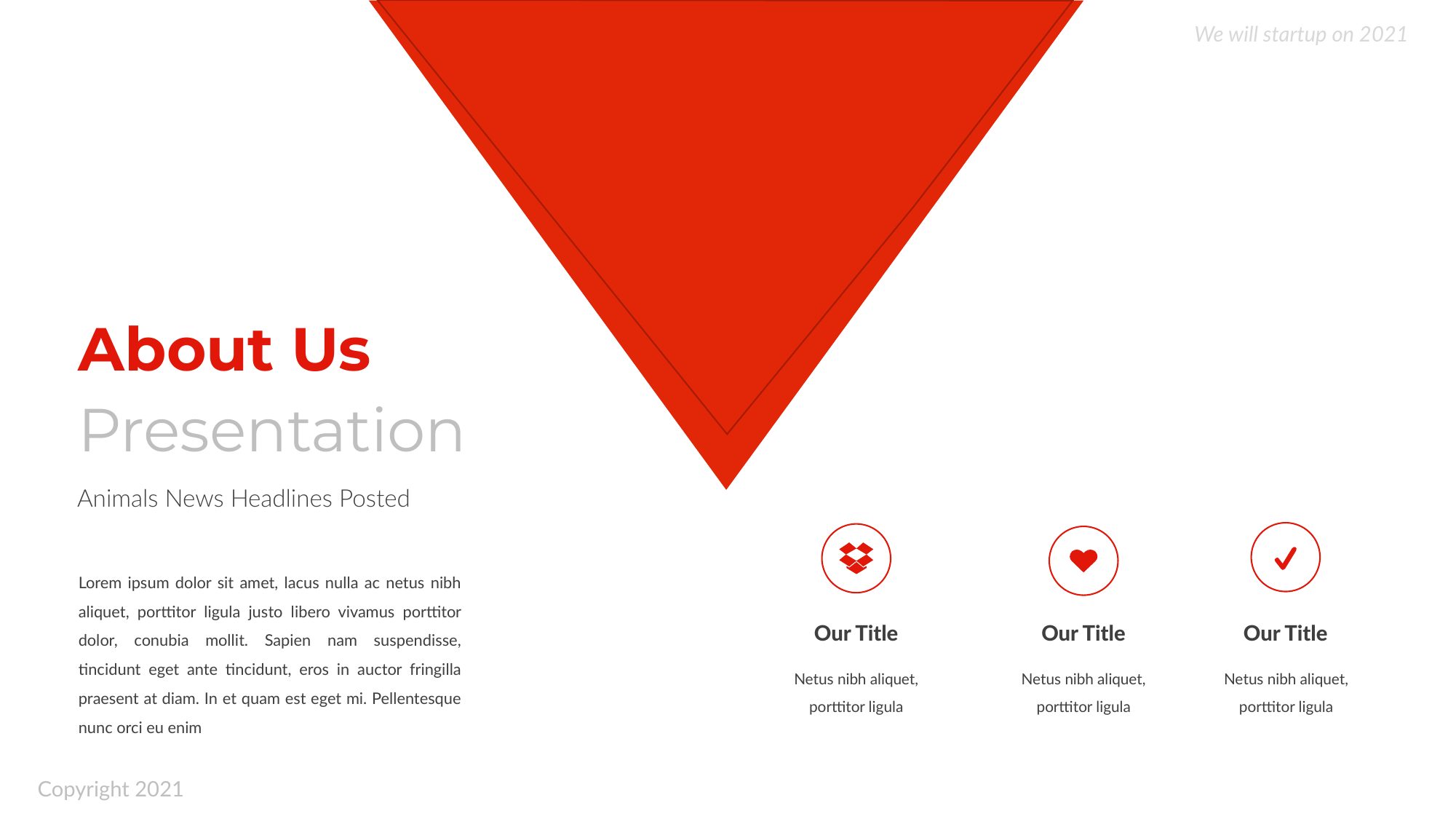

We will startup on 2021
About Us
Presentation
Animals News Headlines Posted

Lorem ipsum dolor sit amet, lacus nulla ac netus nibh aliquet, porttitor ligula justo libero vivamus porttitor dolor, conubia mollit. Sapien nam suspendisse, tincidunt eget ante tincidunt, eros in auctor fringilla praesent at diam. In et quam est eget mi. Pellentesque nunc orci eu enim
Our Title
Our Title
Our Title
Netus nibh aliquet, porttitor ligula
Netus nibh aliquet, porttitor ligula
Netus nibh aliquet, porttitor ligula
Copyright 2021